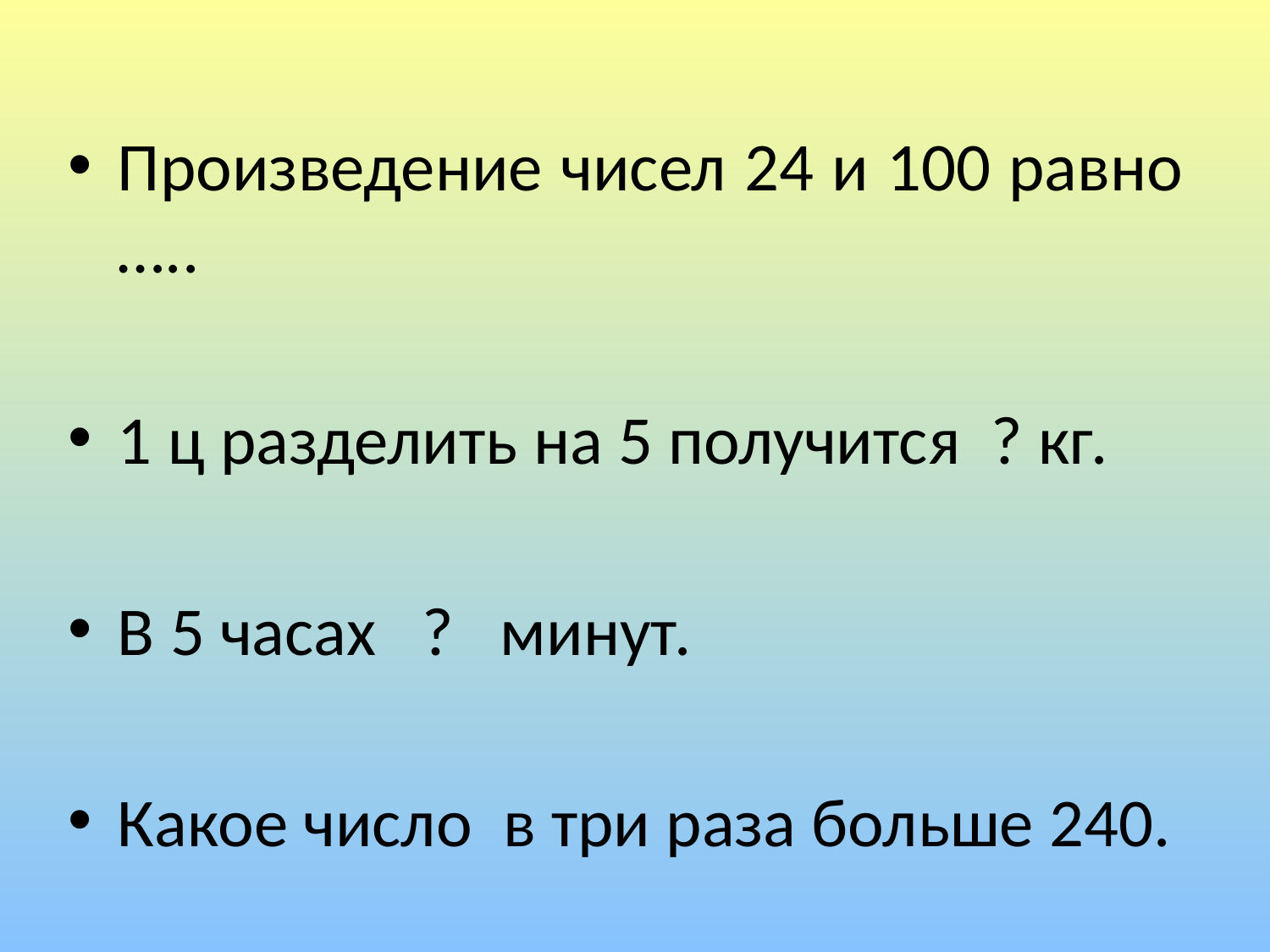

#
Произведение чисел 24 и 100 равно …..

1 ц разделить на 5 получится  ? кг.

В 5 часах   ?   минут.

Какое число  в три раза больше 240.